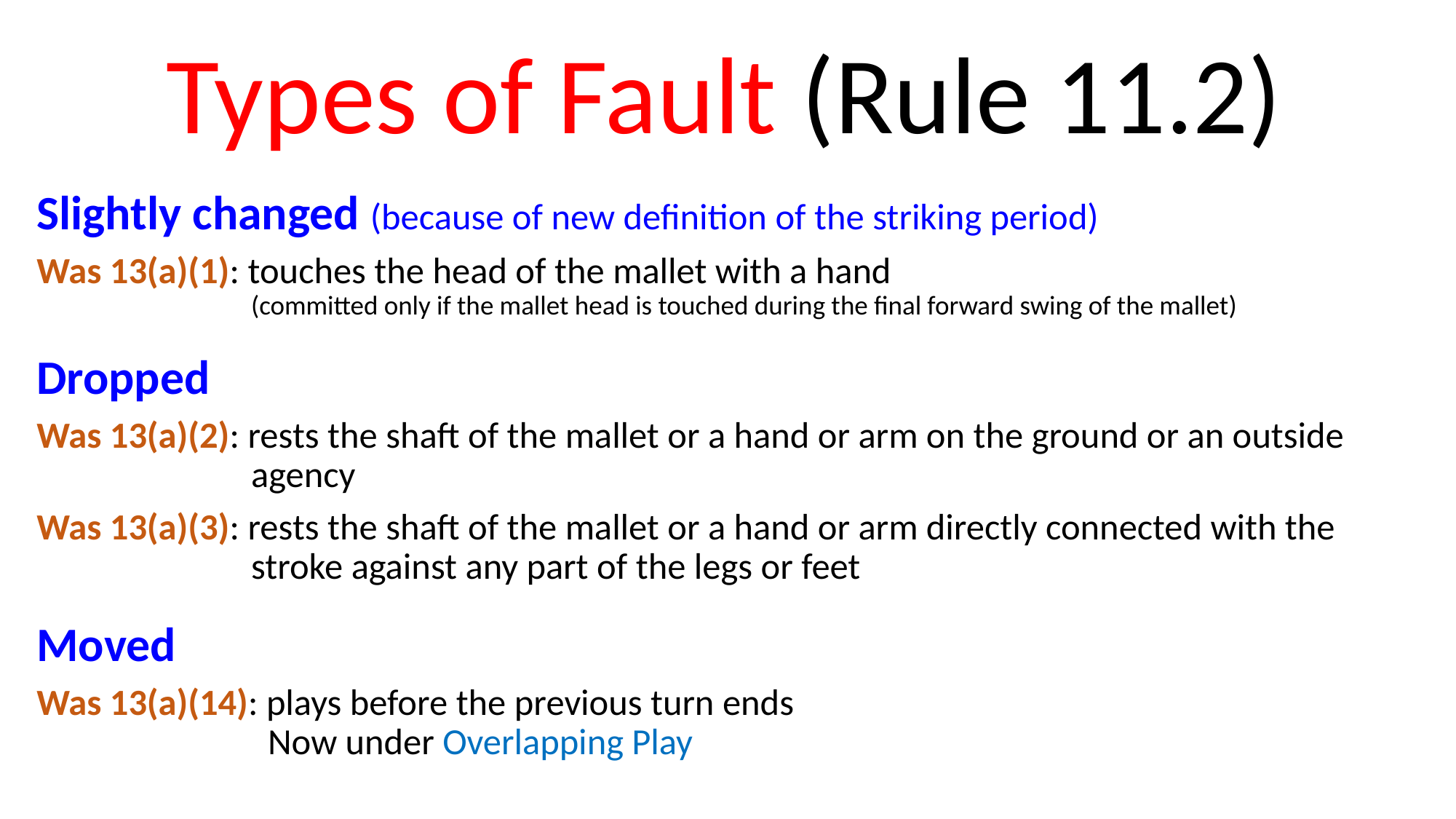

# Types of Fault (Rule 11.2)
Slightly changed (because of new definition of the striking period)
Was 13(a)(1): touches the head of the mallet with a hand
(committed only if the mallet head is touched during the final forward swing of the mallet)
Dropped
Was 13(a)(2): rests the shaft of the mallet or a hand or arm on the ground or an outside agency
Was 13(a)(3): rests the shaft of the mallet or a hand or arm directly connected with the stroke against any part of the legs or feet
Moved
Was 13(a)(14): plays before the previous turn ends
  Now under Overlapping Play